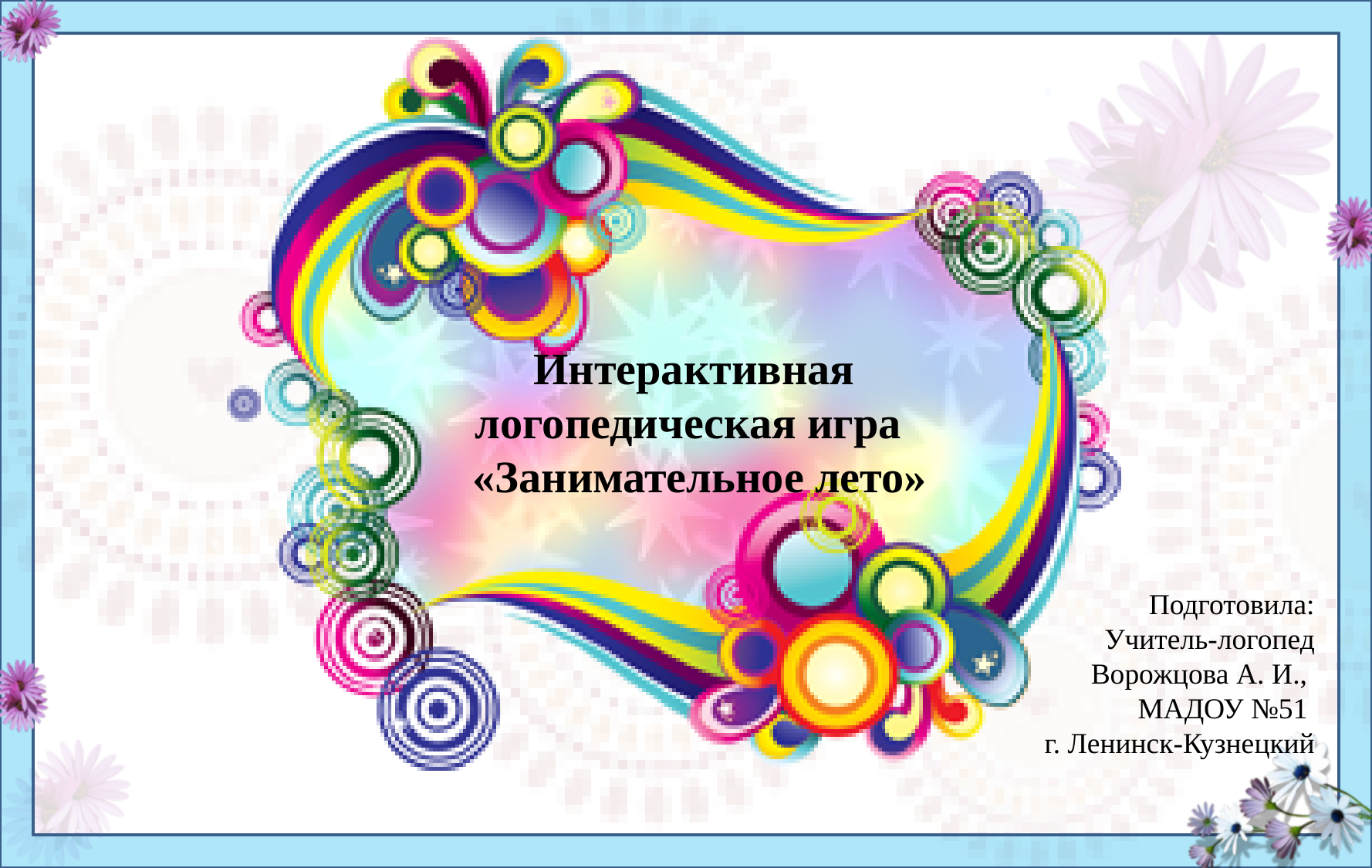

Интерактивная
логопедическая игра
«Занимательное лето»
Подготовила:
Учитель-логопед
Ворожцова А. И.,
МАДОУ №51
г. Ленинск-Кузнецкий